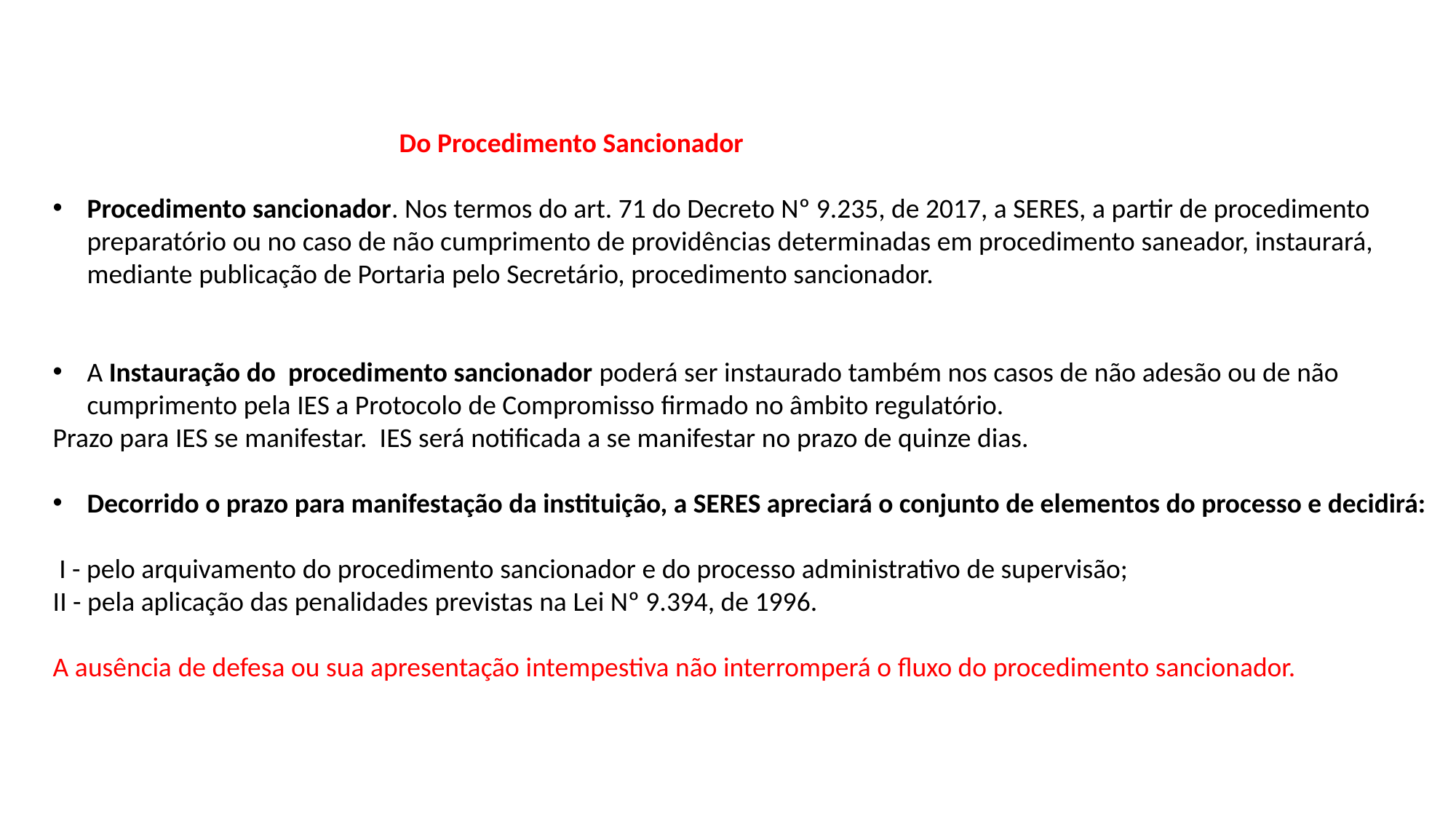

Do Procedimento Sancionador

Procedimento sancionador. Nos termos do art. 71 do Decreto Nº 9.235, de 2017, a SERES, a partir de procedimento preparatório ou no caso de não cumprimento de providências determinadas em procedimento saneador, instaurará, mediante publicação de Portaria pelo Secretário, procedimento sancionador.

A Instauração do  procedimento sancionador poderá ser instaurado também nos casos de não adesão ou de não cumprimento pela IES a Protocolo de Compromisso firmado no âmbito regulatório.
Prazo para IES se manifestar.  IES será notificada a se manifestar no prazo de quinze dias.

Decorrido o prazo para manifestação da instituição, a SERES apreciará o conjunto de elementos do processo e decidirá:

 I - pelo arquivamento do procedimento sancionador e do processo administrativo de supervisão;
II - pela aplicação das penalidades previstas na Lei Nº 9.394, de 1996.

A ausência de defesa ou sua apresentação intempestiva não interromperá o fluxo do procedimento sancionador.